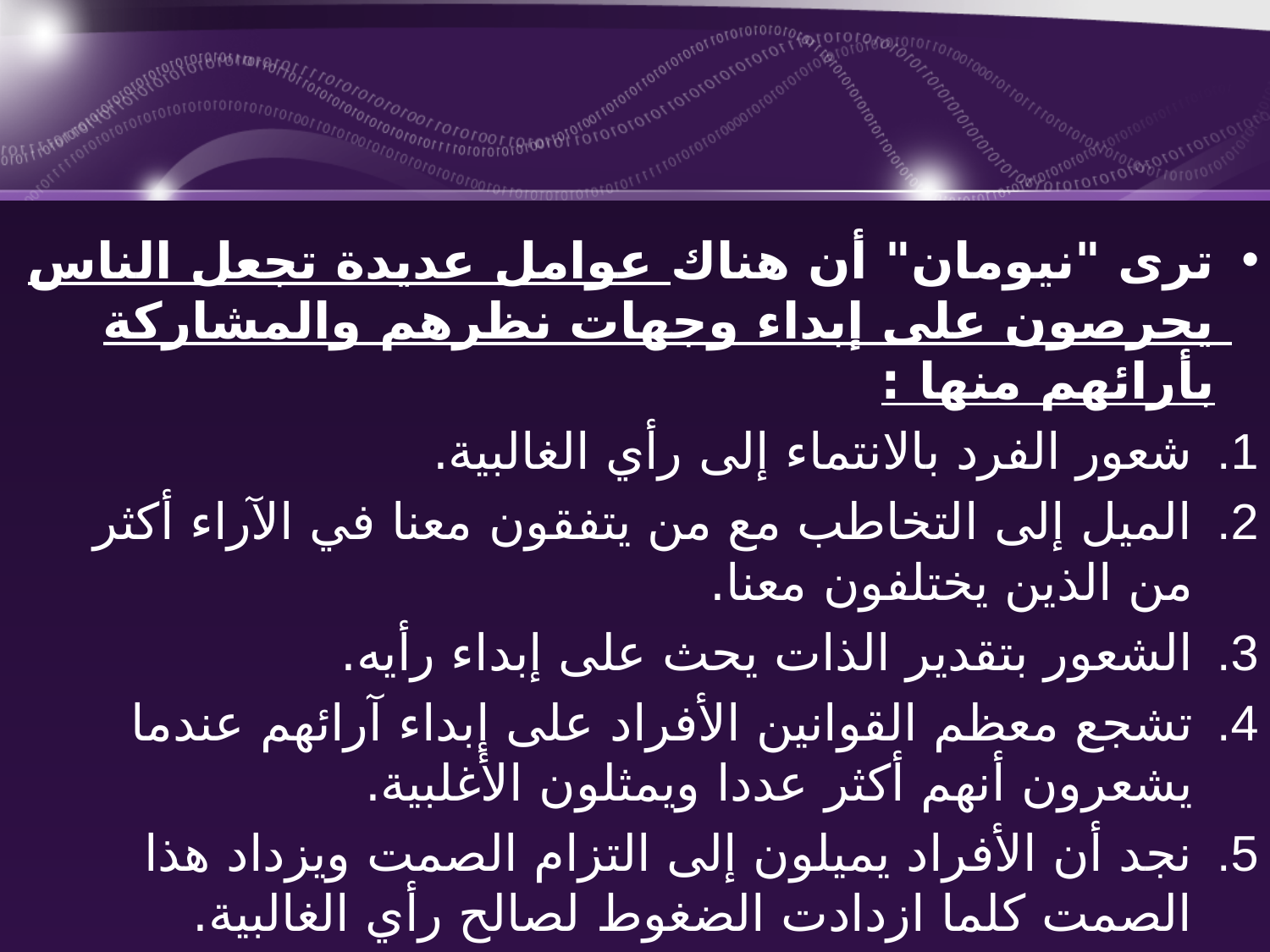

#
ترى "نيومان" أن هناك عوامل عديدة تجعل الناس يحرصون على إبداء وجهات نظرهم والمشاركة بأرائهم منها :
شعور الفرد بالانتماء إلى رأي الغالبية.
الميل إلى التخاطب مع من يتفقون معنا في الآراء أكثر من الذين يختلفون معنا.
الشعور بتقدير الذات يحث على إبداء رأيه.
تشجع معظم القوانين الأفراد على إبداء آرائهم عندما يشعرون أنهم أكثر عددا ويمثلون الأغلبية.
نجد أن الأفراد يميلون إلى التزام الصمت ويزداد هذا الصمت كلما ازدادت الضغوط لصالح رأي الغالبية.